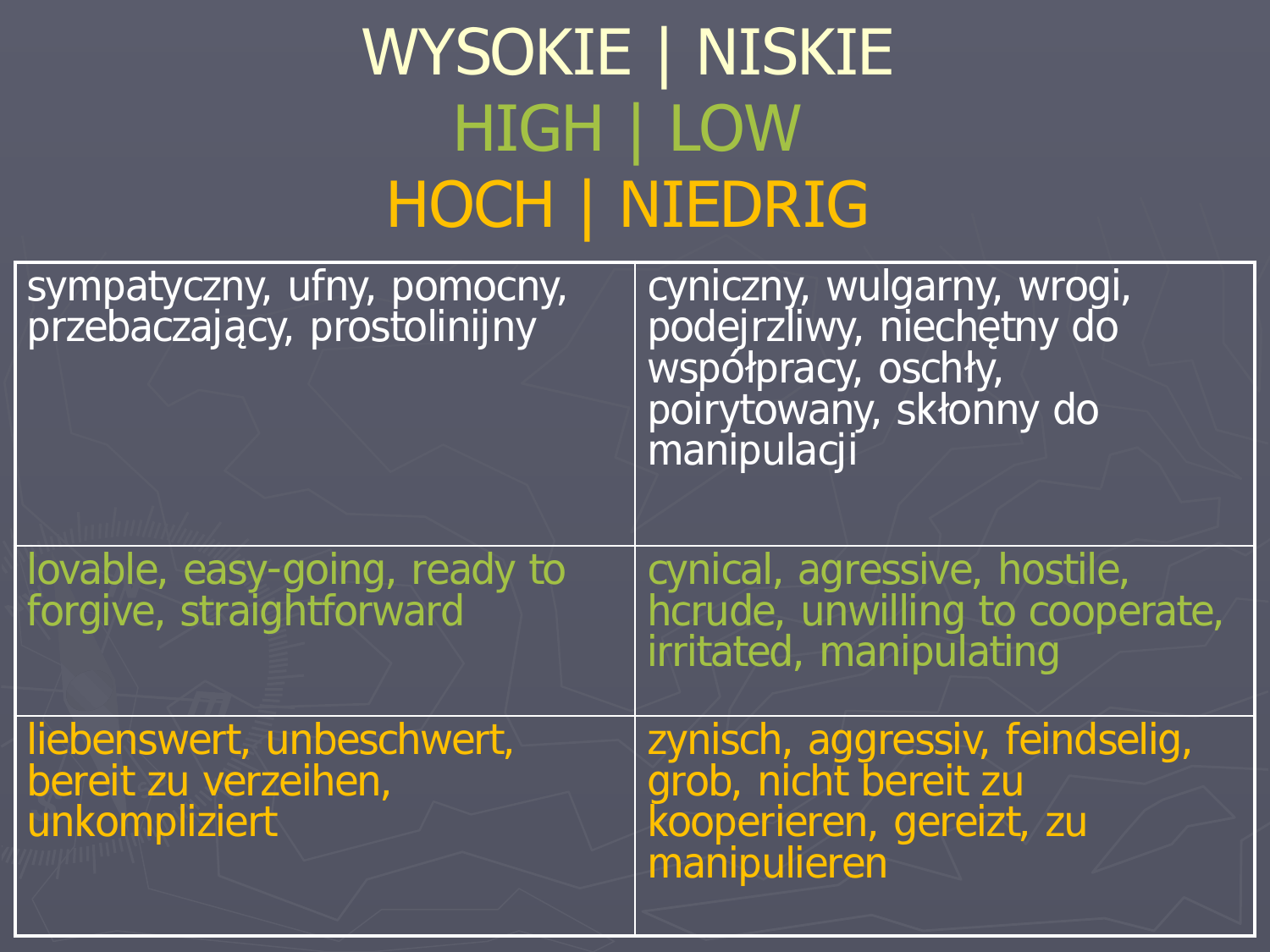

# WYSOKIE | NISKIE HIGH | LOW HOCH | NIEDRIG
| sympatyczny, ufny, pomocny, przebaczający, prostolinijny | cyniczny, wulgarny, wrogi, podejrzliwy, niechętny do współpracy, oschły, poirytowany, skłonny do manipulacji |
| --- | --- |
| lovable, easy-going, ready to forgive, straightforward | cynical, agressive, hostile, hcrude, unwilling to cooperate, irritated, manipulating |
| liebenswert, unbeschwert, bereit zu verzeihen, unkompliziert | zynisch, aggressiv, feindselig, grob, nicht bereit zu kooperieren, gereizt, zu manipulieren |